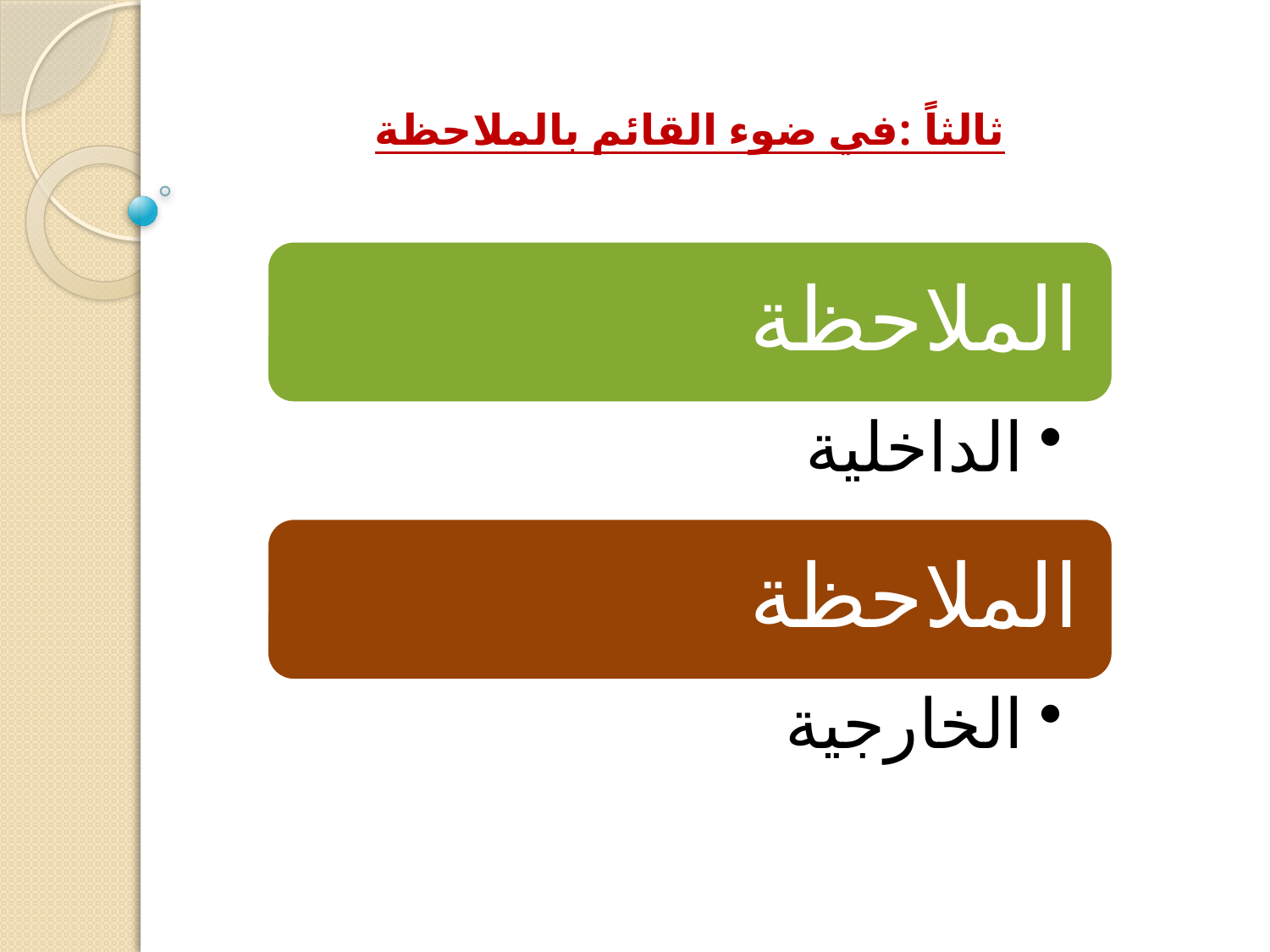

ثالثاً :في ضوء القائم بالملاحظة
الملاحظة
الداخلية
الملاحظة
الخارجية